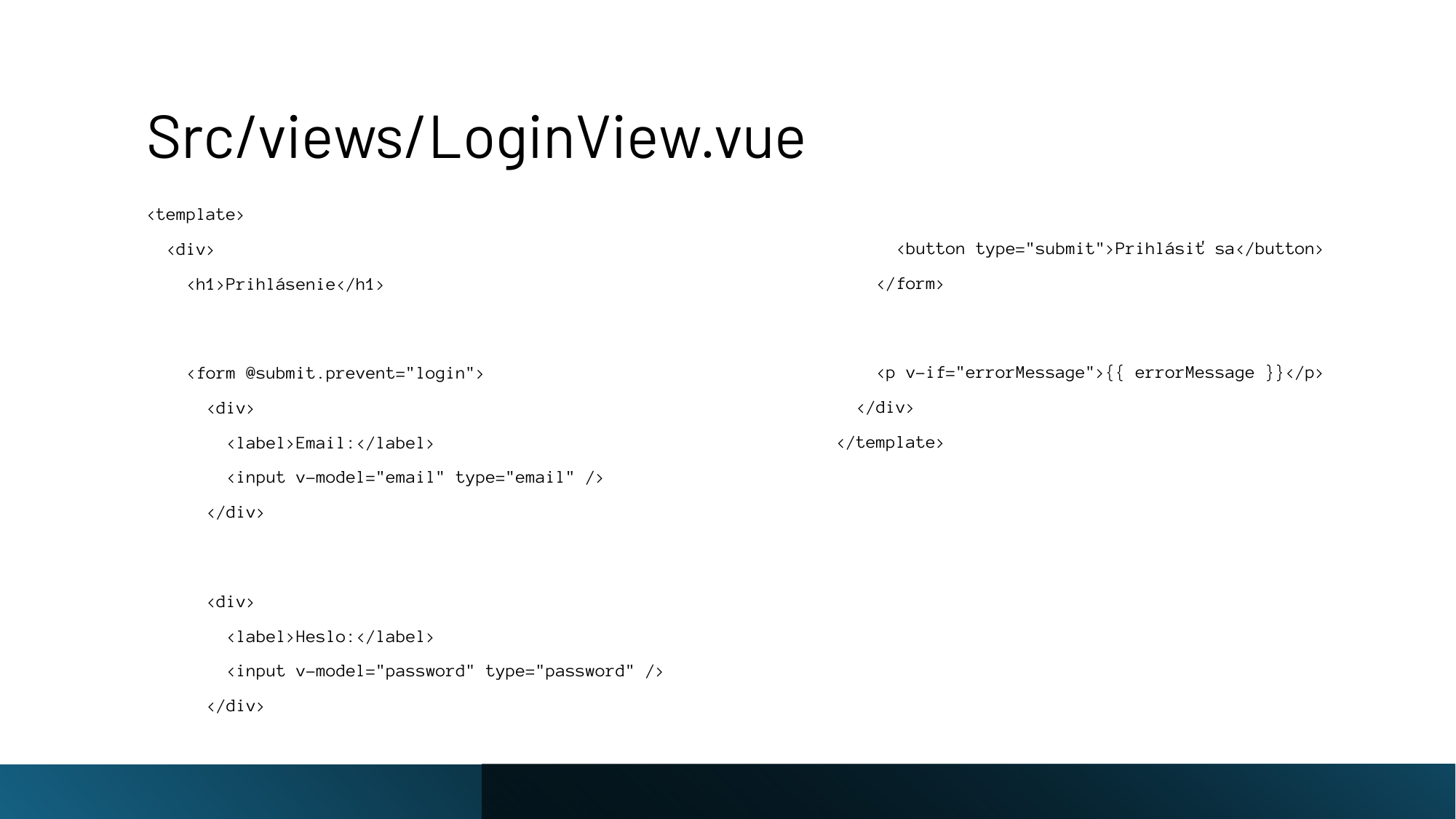

# Src/views/LoginView.vue

      <button type="submit">Prihlásiť sa</button>
    </form>

    <p v-if="errorMessage">{{ errorMessage }}</p>
  </div>
</template>
<template>
  <div>
    <h1>Prihlásenie</h1>

    <form @submit.prevent="login">
      <div>
        <label>Email:</label>
        <input v-model="email" type="email" />
      </div>

      <div>
        <label>Heslo:</label>
        <input v-model="password" type="password" />
      </div>